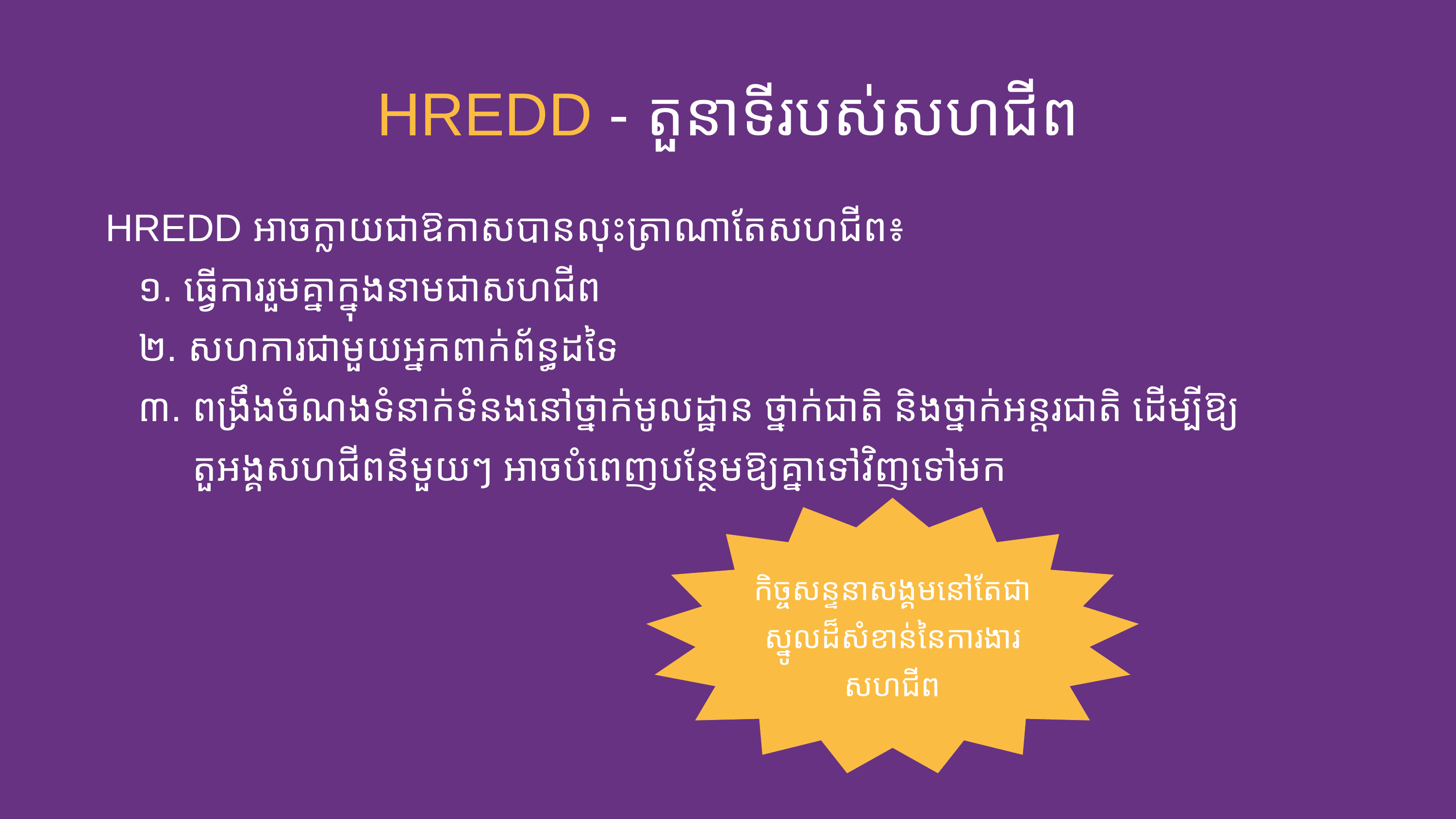

HREDD - តួនាទី​របស់​សហជីព
HREDD អាច​ក្លាយជាឱកាស​បាន​លុះ​ត្រាណា​តែសហជីព៖
១. ធ្វើ​ការរួម​គ្នា​ក្នុងនាមជា​សហជីព
២. សហការជាមួយ​អ្នកពាក់ព័ន្ធ​ដទៃ
៣. ពង្រឹង​ចំណង​ទំនាក់​ទំនងនៅថ្នាក់មូលដ្ឋាន ថ្នាក់ជាតិ និង​ថ្នាក់​អន្តរជាតិ ដើម្បីឱ្យ​តួអង្គសហជីពនីមួយៗ អាច​បំពេញ​បន្ថែមឱ្យ​គ្នា​ទៅវិញ​ទៅមក

កិច្ចសន្ទនា​សង្គម​នៅ​តែជា​ស្នូលដ៏សំខាន់​នៃ​ការងារ​សហជីព